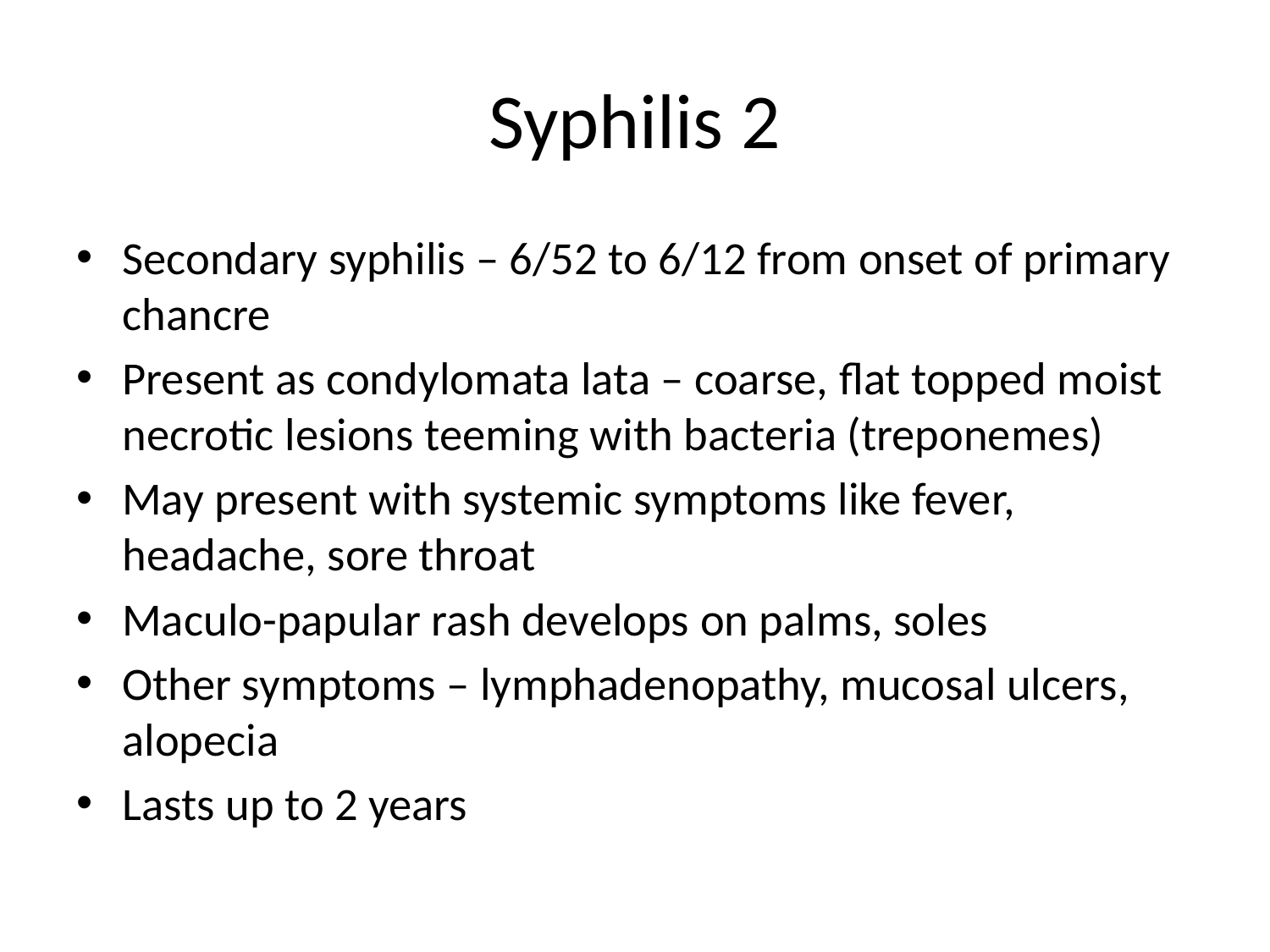

# Syphilis 2
Secondary syphilis – 6/52 to 6/12 from onset of primary chancre
Present as condylomata lata – coarse, flat topped moist necrotic lesions teeming with bacteria (treponemes)
May present with systemic symptoms like fever, headache, sore throat
Maculo-papular rash develops on palms, soles
Other symptoms – lymphadenopathy, mucosal ulcers, alopecia
Lasts up to 2 years